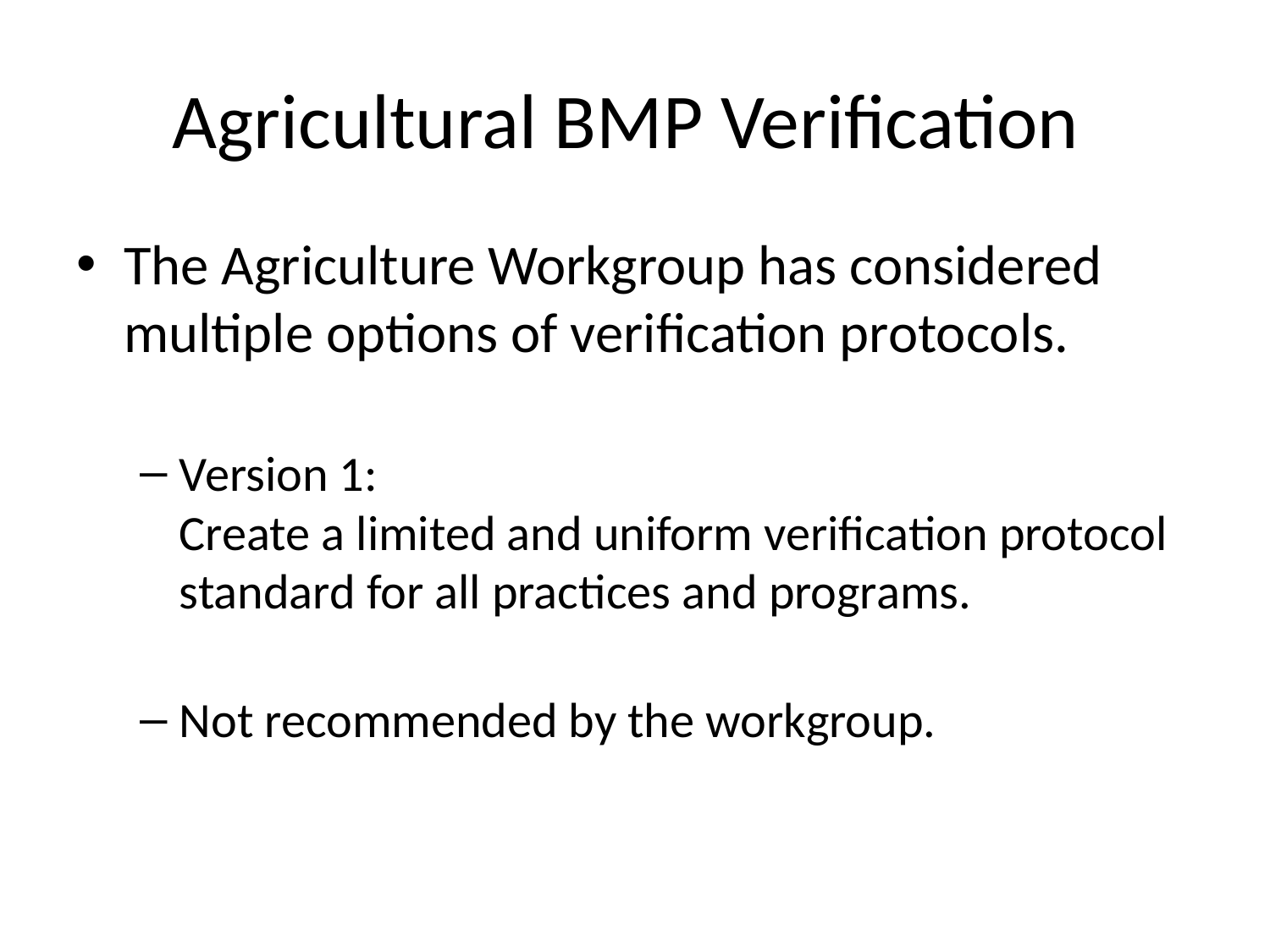

# Agricultural BMP Verification
The Agriculture Workgroup has considered multiple options of verification protocols.
Version 1:
Create a limited and uniform verification protocol standard for all practices and programs.
Not recommended by the workgroup.